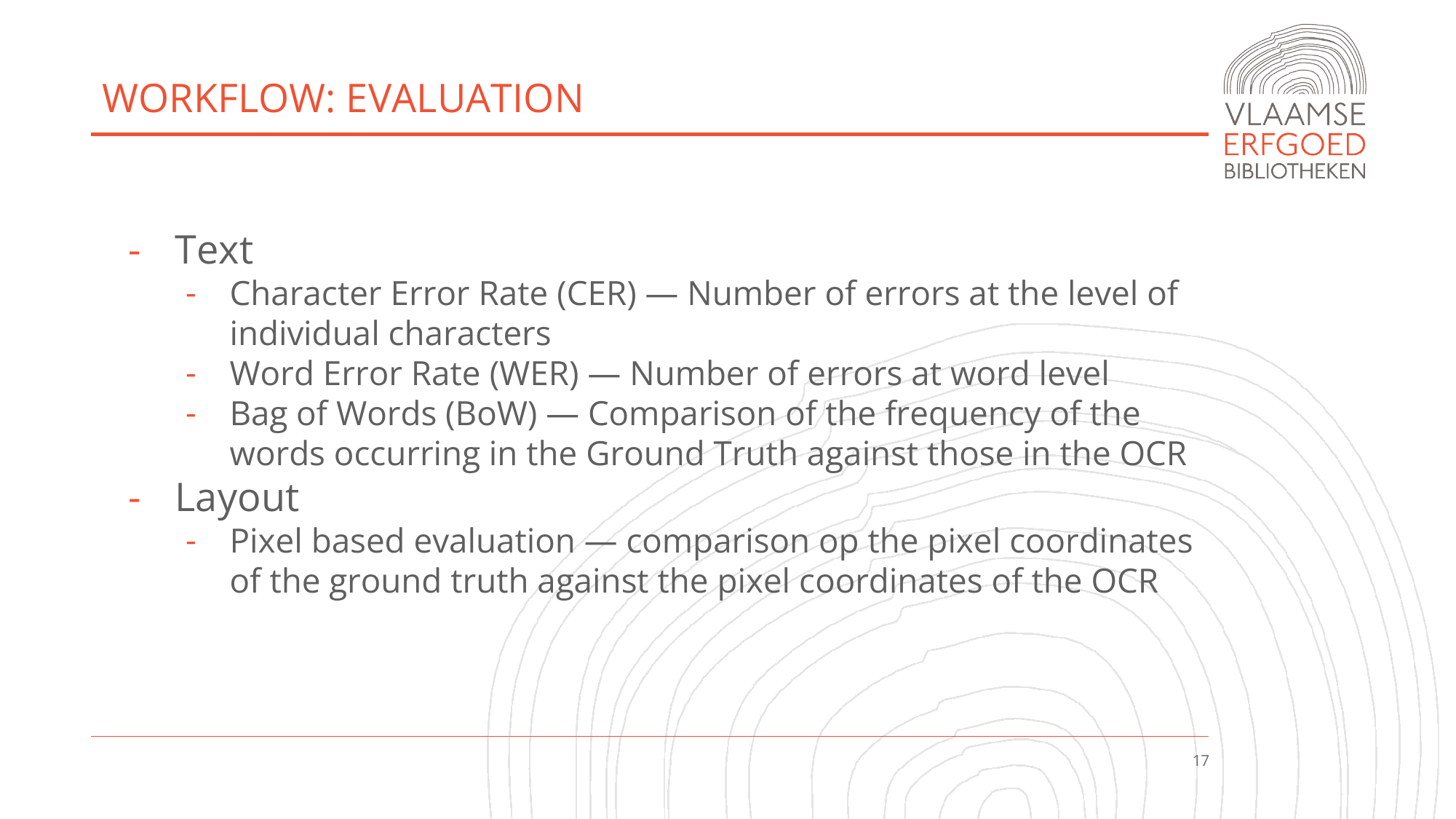

# WORKFLOW: EVALUATION
Text
Character Error Rate (CER) — Number of errors at the level of individual characters
Word Error Rate (WER) — Number of errors at word level
Bag of Words (BoW) — Comparison of the frequency of the words occurring in the Ground Truth against those in the OCR
Layout
Pixel based evaluation — comparison op the pixel coordinates of the ground truth against the pixel coordinates of the OCR
17